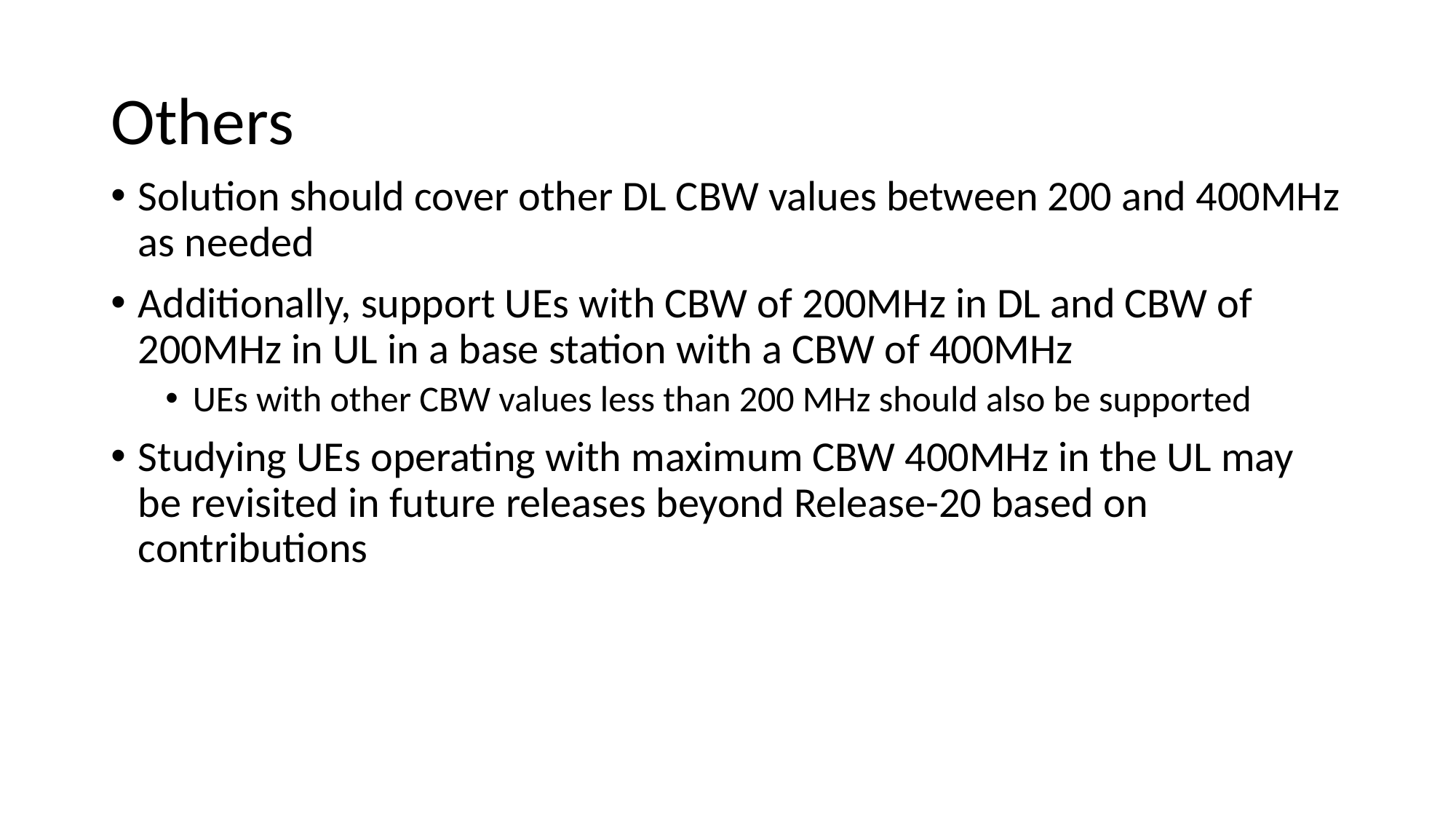

# Others
Solution should cover other DL CBW values between 200 and 400MHz as needed
Additionally, support UEs with CBW of 200MHz in DL and CBW of 200MHz in UL in a base station with a CBW of 400MHz
UEs with other CBW values less than 200 MHz should also be supported
Studying UEs operating with maximum CBW 400MHz in the UL may be revisited in future releases beyond Release-20 based on contributions